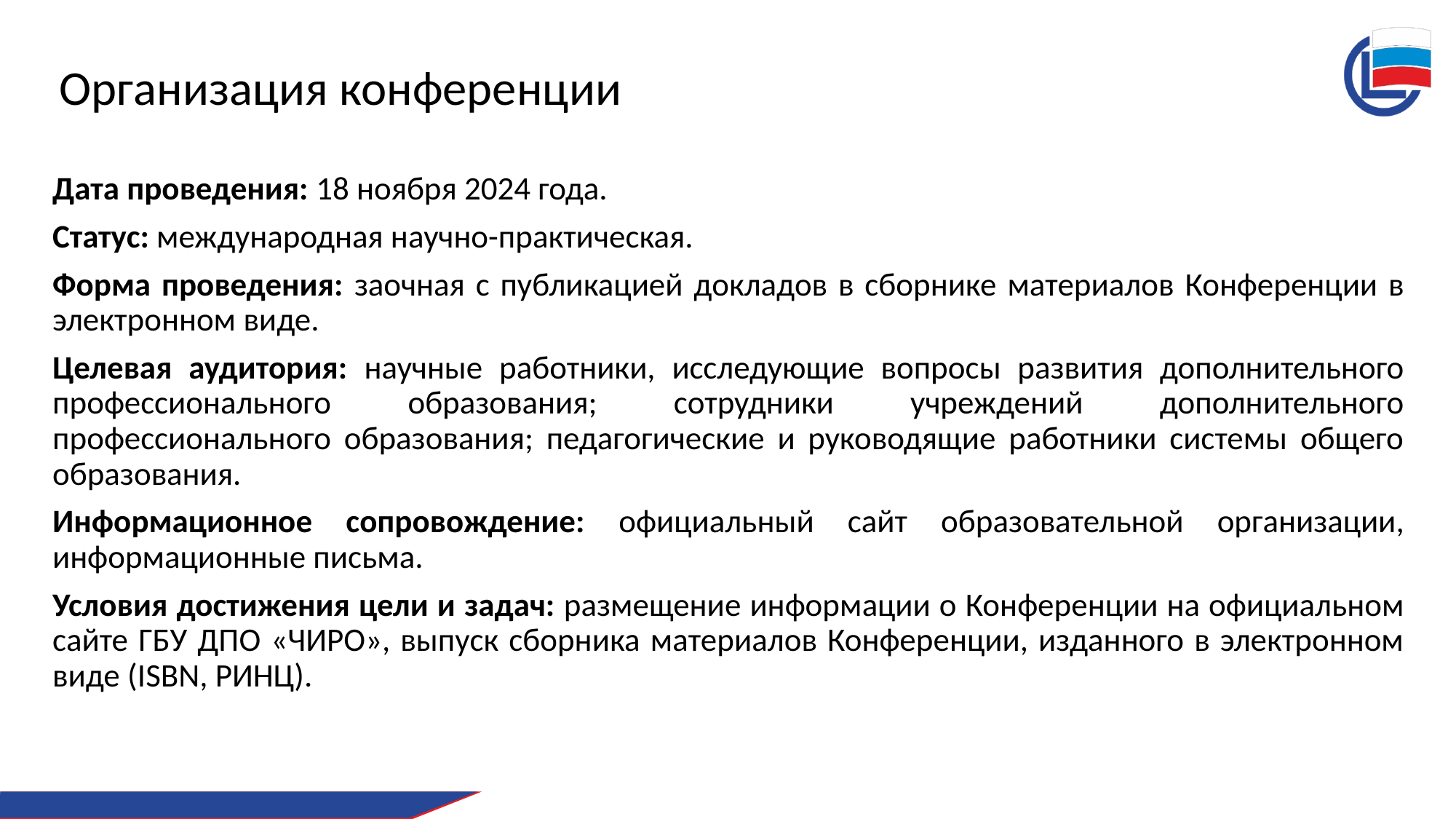

# Организация конференции
Дата проведения: 18 ноября 2024 года.
Статус: международная научно-практическая.
Форма проведения: заочная с публикацией докладов в сборнике материалов Конференции в электронном виде.
Целевая аудитория: научные работники, исследующие вопросы развития дополнительного профессионального образования; сотрудники учреждений дополнительного профессионального образования; педагогические и руководящие работники системы общего образования.
Информационное сопровождение: официальный сайт образовательной организации, информационные письма.
Условия достижения цели и задач: размещение информации о Конференции на официальном сайте ГБУ ДПО «ЧИРО», выпуск сборника материалов Конференции, изданного в электронном виде (ISBN, РИНЦ).